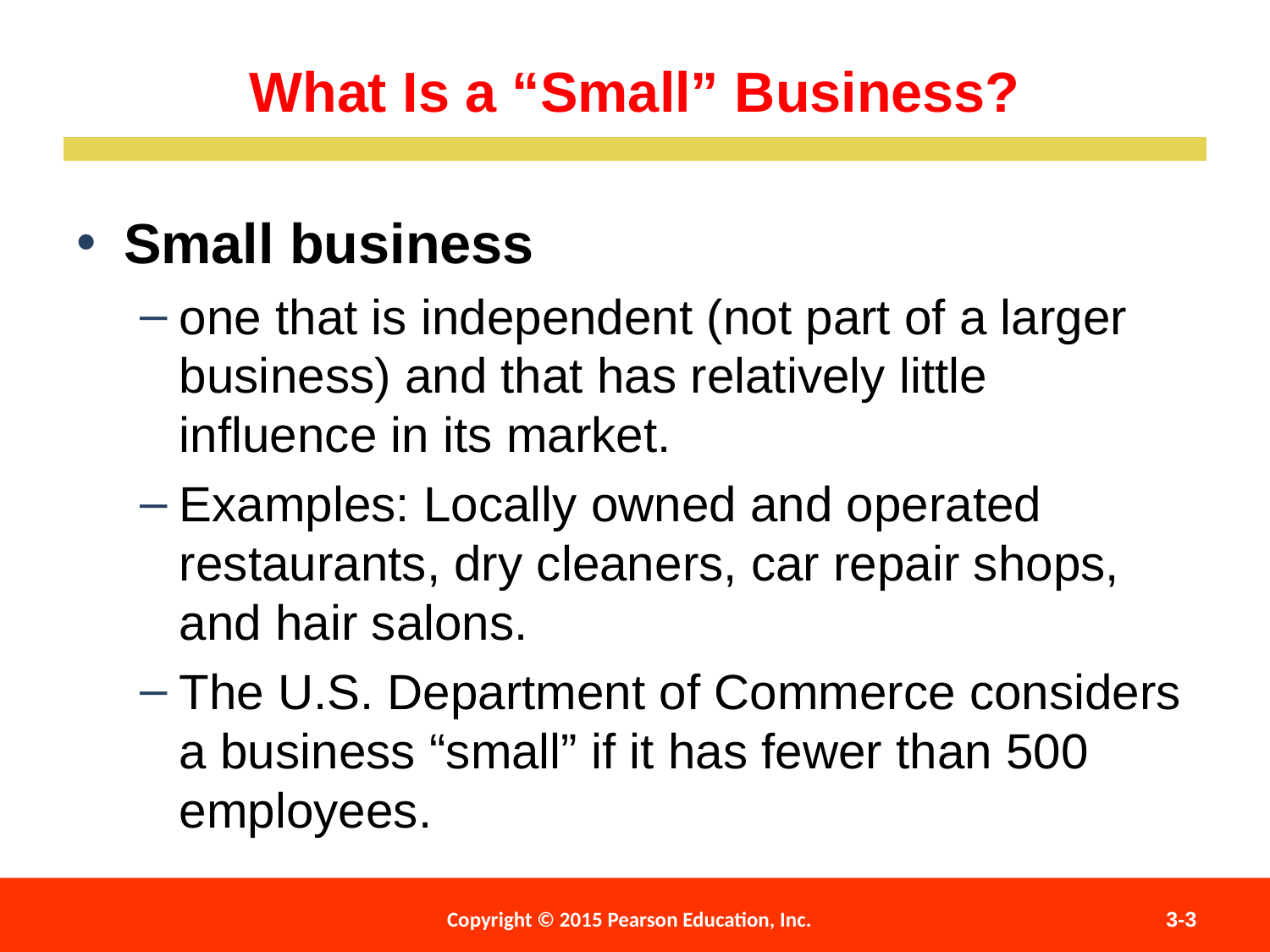

What Is a “Small” Business?
Small business
one that is independent (not part of a larger business) and that has relatively little influence in its market.
Examples: Locally owned and operated restaurants, dry cleaners, car repair shops, and hair salons.
The U.S. Department of Commerce considers a business “small” if it has fewer than 500 employees.